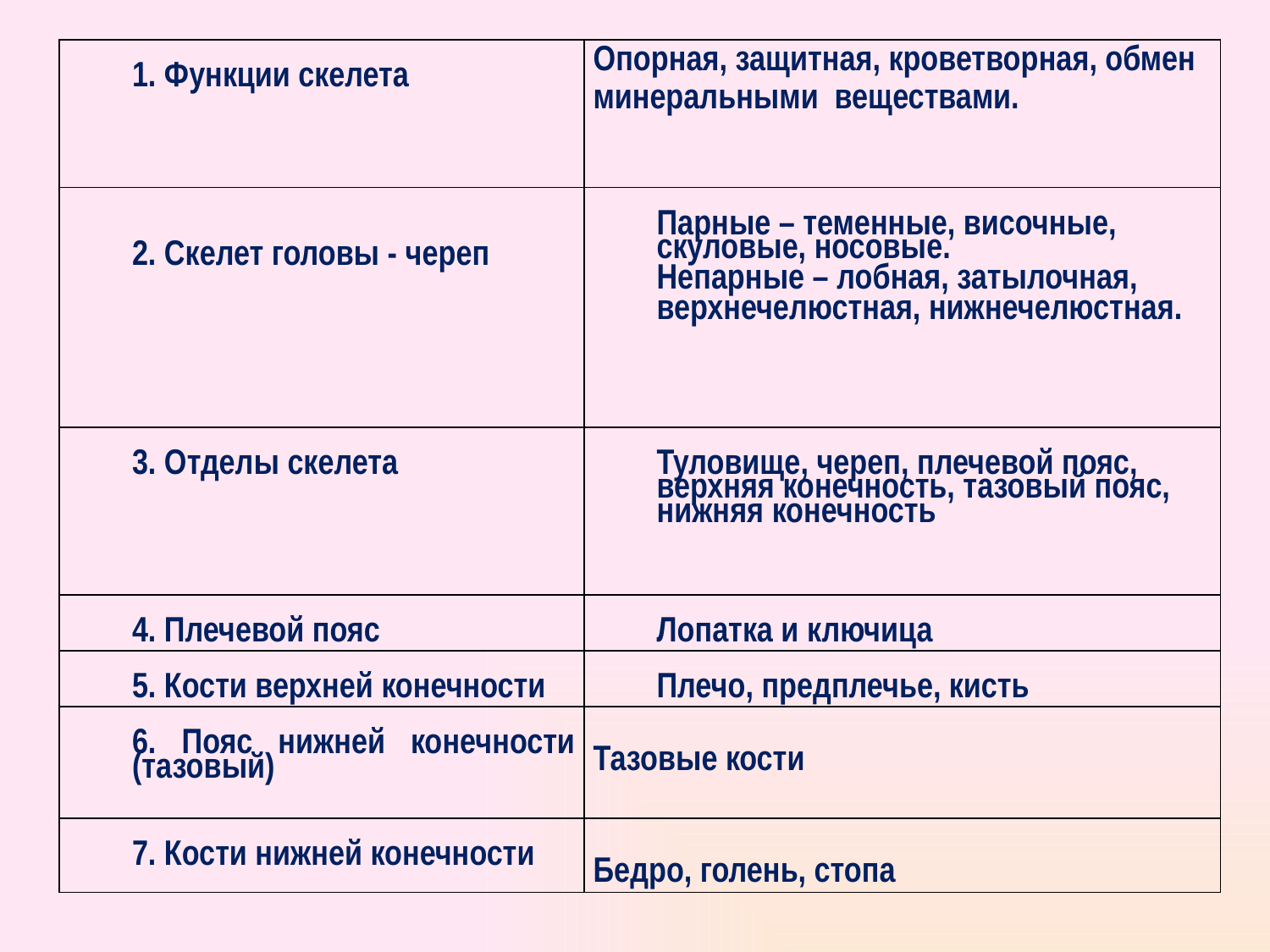

| 1. Функции скелета | Опорная, защитная, кроветворная, обмен минеральными веществами. |
| --- | --- |
| 2. Скелет головы - череп | Парные – теменные, височные, скуловые, носовые. Непарные – лобная, затылочная, верхнечелюстная, нижнечелюстная. |
| 3. Отделы скелета | Туловище, череп, плечевой пояс, верхняя конечность, тазовый пояс, нижняя конечность |
| 4. Плечевой пояс | Лопатка и ключица |
| 5. Кости верхней конечности | Плечо, предплечье, кисть |
| 6. Пояс нижней конечности (тазовый) | Тазовые кости |
| 7. Кости нижней конечности | Бедро, голень, стопа |